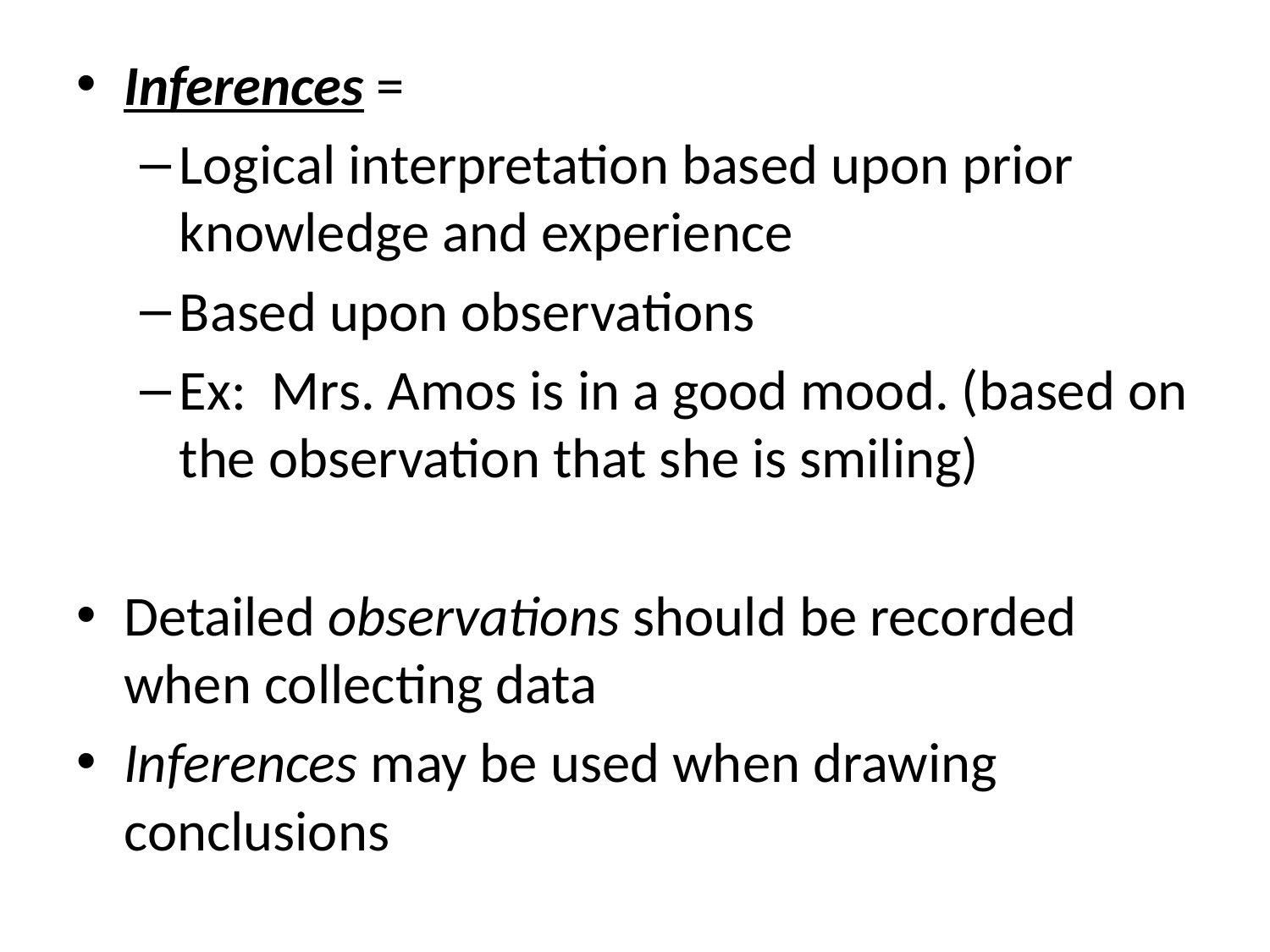

Inferences =
Logical interpretation based upon prior knowledge and experience
Based upon observations
Ex:  Mrs. Amos is in a good mood. (based on the observation that she is smiling)

Detailed observations should be recorded when collecting data
Inferences may be used when drawing conclusions